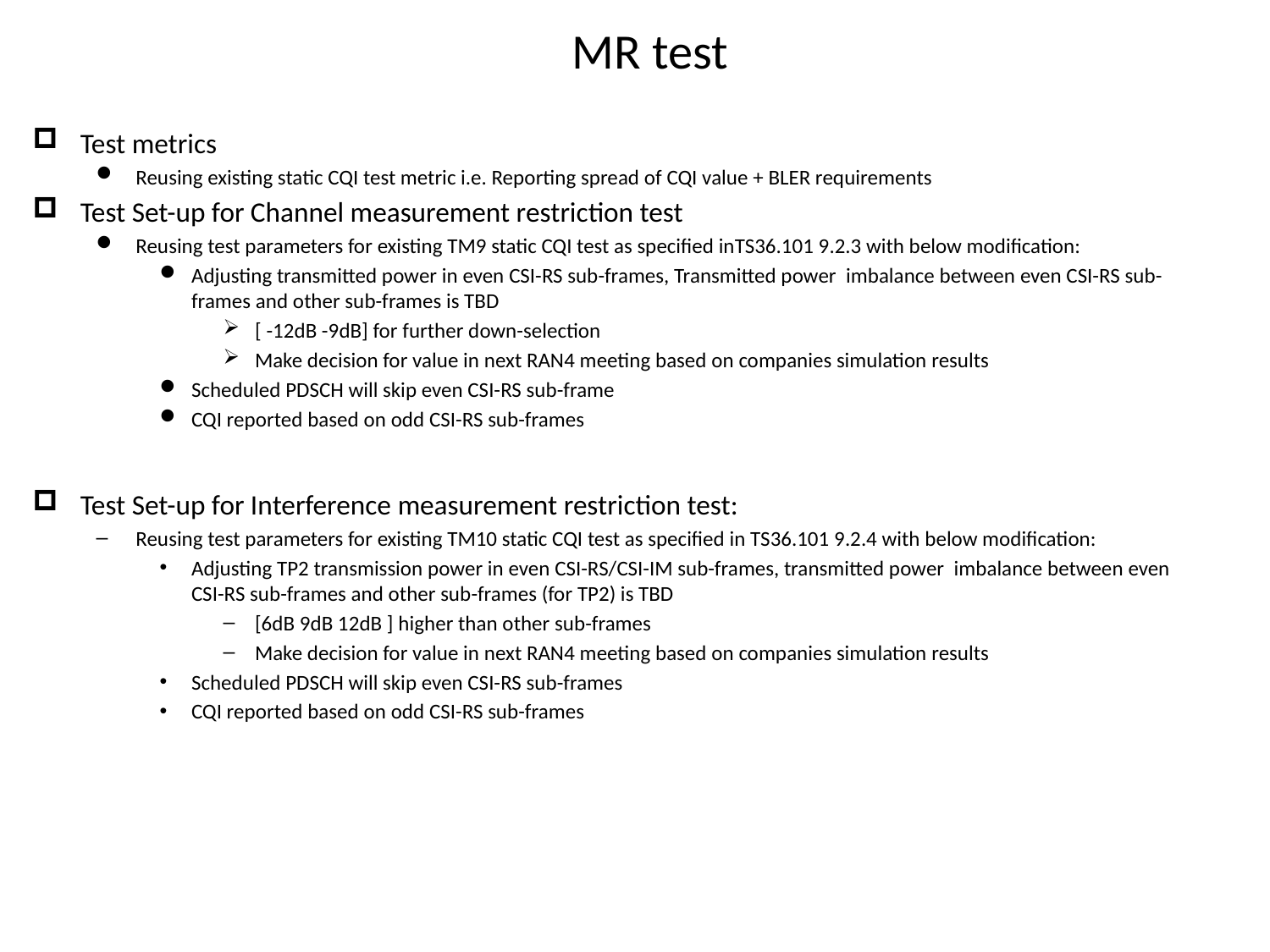

MR test
Test metrics
Reusing existing static CQI test metric i.e. Reporting spread of CQI value + BLER requirements
Test Set-up for Channel measurement restriction test
Reusing test parameters for existing TM9 static CQI test as specified inTS36.101 9.2.3 with below modification:
Adjusting transmitted power in even CSI-RS sub-frames, Transmitted power  imbalance between even CSI-RS sub-frames and other sub-frames is TBD
[ -12dB -9dB] for further down-selection
Make decision for value in next RAN4 meeting based on companies simulation results
Scheduled PDSCH will skip even CSI-RS sub-frame
CQI reported based on odd CSI-RS sub-frames

Test Set-up for Interference measurement restriction test:
Reusing test parameters for existing TM10 static CQI test as specified in TS36.101 9.2.4 with below modification:
Adjusting TP2 transmission power in even CSI-RS/CSI-IM sub-frames, transmitted power  imbalance between even CSI-RS sub-frames and other sub-frames (for TP2) is TBD
[6dB 9dB 12dB ] higher than other sub-frames
Make decision for value in next RAN4 meeting based on companies simulation results
Scheduled PDSCH will skip even CSI-RS sub-frames
CQI reported based on odd CSI-RS sub-frames